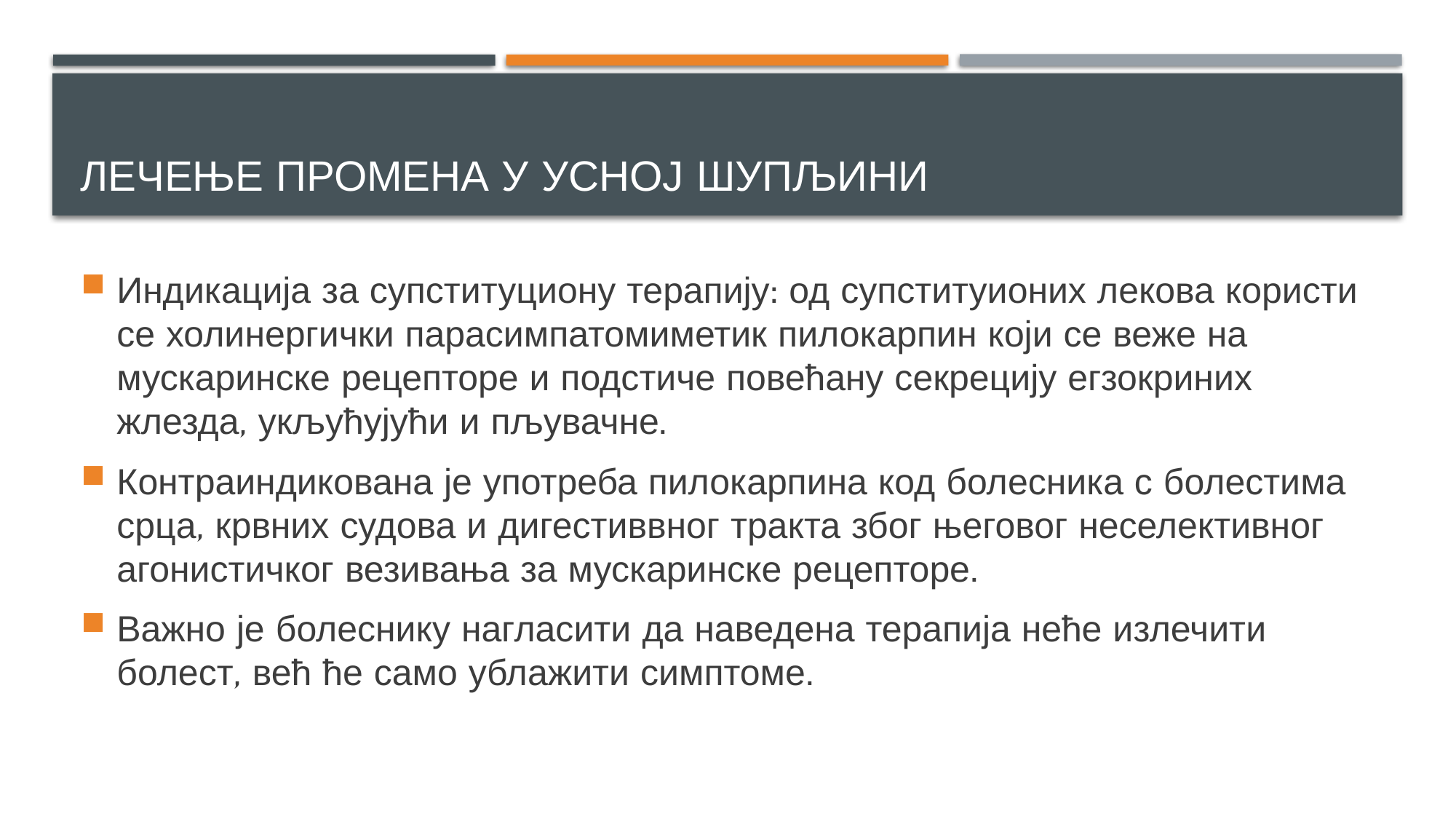

# Лечење промена у усној шупљини
Индикација за супституциону терапију: од супституионих лекова користи се холинергички парасимпатомиметик пилокарпин који се веже на мускаринске рецепторе и подстиче повећану секрецију егзокриних жлезда, укљућујући и пљувачне.
Контраиндикована је употреба пилокарпина код болесника с болестима срца, крвних судова и дигестиввног тракта због његовог неселективног агонистичког везивања за мускаринске рецепторе.
Важно је болеснику нагласити да наведена терапија неће излечити болест, већ ће само ублажити симптоме.